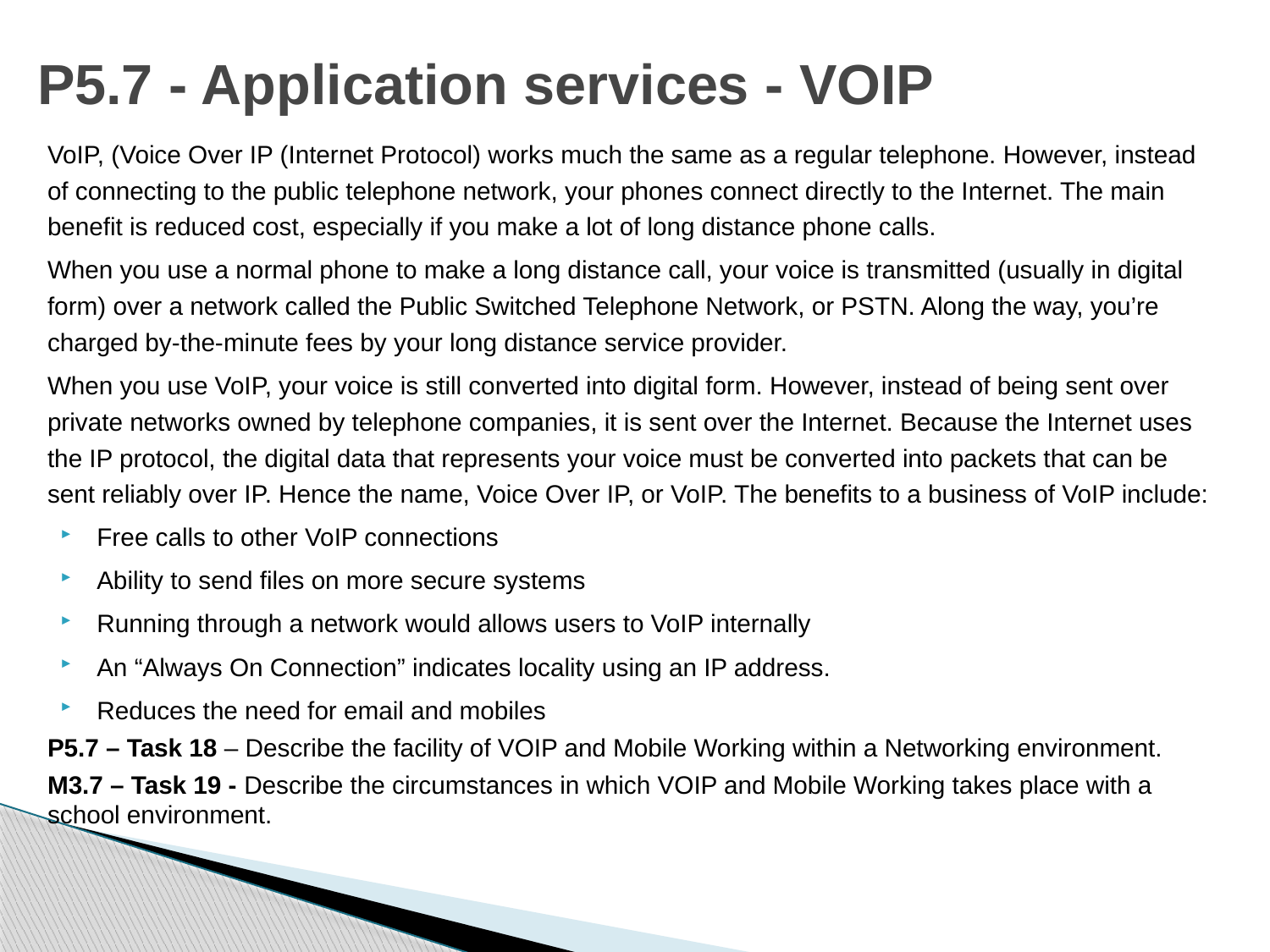

# P5.7 - Application services - VOIP
VoIP, (Voice Over IP (Internet Protocol) works much the same as a regular telephone. However, instead of connecting to the public telephone network, your phones connect directly to the Internet. The main benefit is reduced cost, especially if you make a lot of long distance phone calls.
When you use a normal phone to make a long distance call, your voice is transmitted (usually in digital form) over a network called the Public Switched Telephone Network, or PSTN. Along the way, you’re charged by-the-minute fees by your long distance service provider.
When you use VoIP, your voice is still converted into digital form. However, instead of being sent over private networks owned by telephone companies, it is sent over the Internet. Because the Internet uses the IP protocol, the digital data that represents your voice must be converted into packets that can be sent reliably over IP. Hence the name, Voice Over IP, or VoIP. The benefits to a business of VoIP include:
Free calls to other VoIP connections
Ability to send files on more secure systems
Running through a network would allows users to VoIP internally
An “Always On Connection” indicates locality using an IP address.
Reduces the need for email and mobiles
P5.7 – Task 18 – Describe the facility of VOIP and Mobile Working within a Networking environment.
M3.7 – Task 19 - Describe the circumstances in which VOIP and Mobile Working takes place with a school environment.